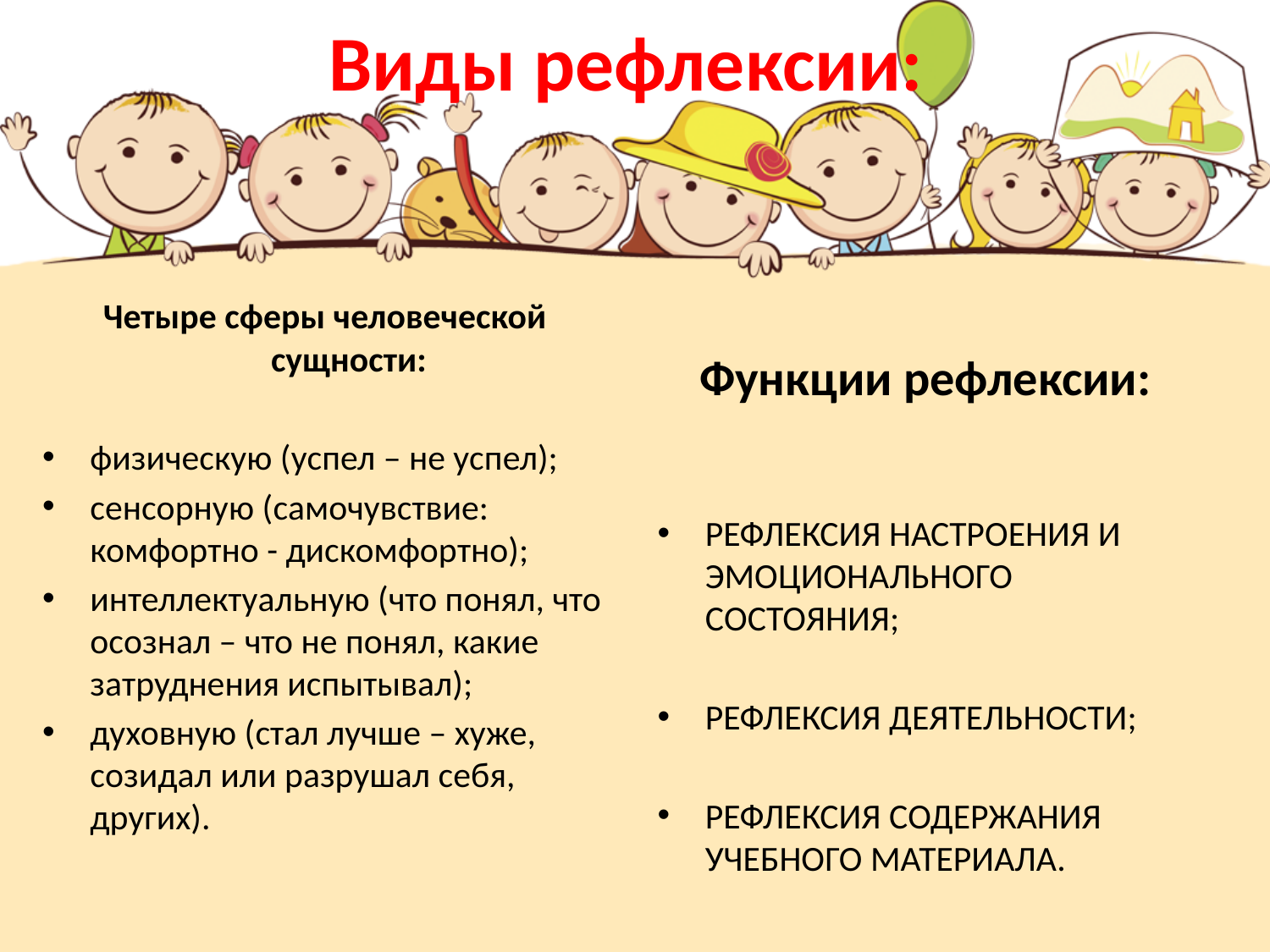

# Виды рефлексии:
Четыре сферы человеческой сущности:

физическую (успел – не успел);
сенсорную (самочувствие: комфортно - дискомфортно);
интеллектуальную (что понял, что осознал – что не понял, какие затруднения испытывал);
духовную (стал лучше – хуже, созидал или разрушал себя, других).

Функции рефлексии:

РЕФЛЕКСИЯ НАСТРОЕНИЯ И ЭМОЦИОНАЛЬНОГО СОСТОЯНИЯ;

РЕФЛЕКСИЯ ДЕЯТЕЛЬНОСТИ;

РЕФЛЕКСИЯ СОДЕРЖАНИЯ УЧЕБНОГО МАТЕРИАЛА.